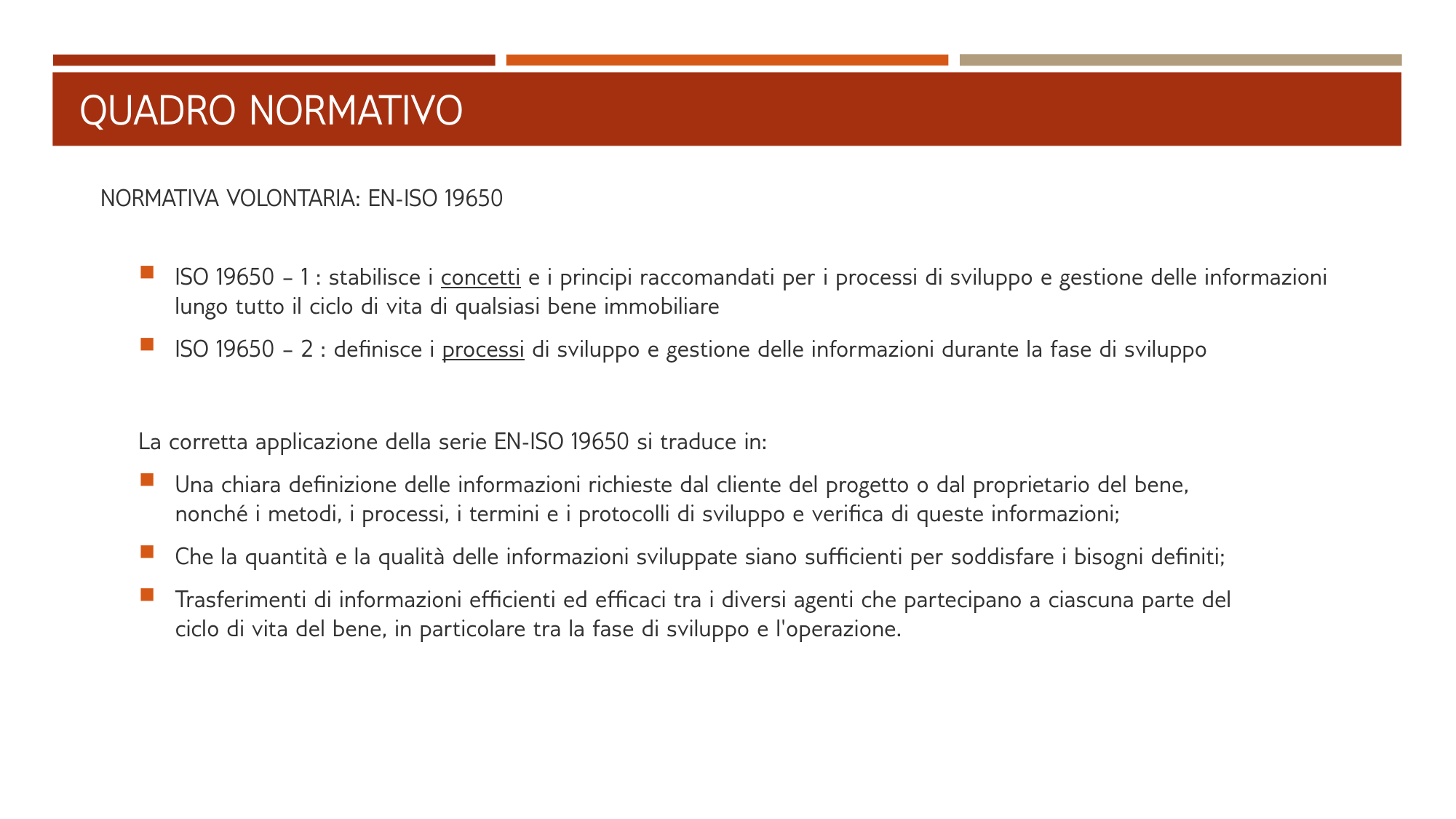

# Quadro normativo
NORMATIVA VOLONTARIA: EN-ISO 19650
ISO 19650 – 1 : stabilisce i concetti e i principi raccomandati per i processi di sviluppo e gestione delle informazioni lungo tutto il ciclo di vita di qualsiasi bene immobiliare
ISO 19650 – 2 : definisce i processi di sviluppo e gestione delle informazioni durante la fase di sviluppo
La corretta applicazione della serie EN-ISO 19650 si traduce in:
Una chiara definizione delle informazioni richieste dal cliente del progetto o dal proprietario del bene, nonché i metodi, i processi, i termini e i protocolli di sviluppo e verifica di queste informazioni;
Che la quantità e la qualità delle informazioni sviluppate siano sufficienti per soddisfare i bisogni definiti;
Trasferimenti di informazioni efficienti ed efficaci tra i diversi agenti che partecipano a ciascuna parte del ciclo di vita del bene, in particolare tra la fase di sviluppo e l'operazione.